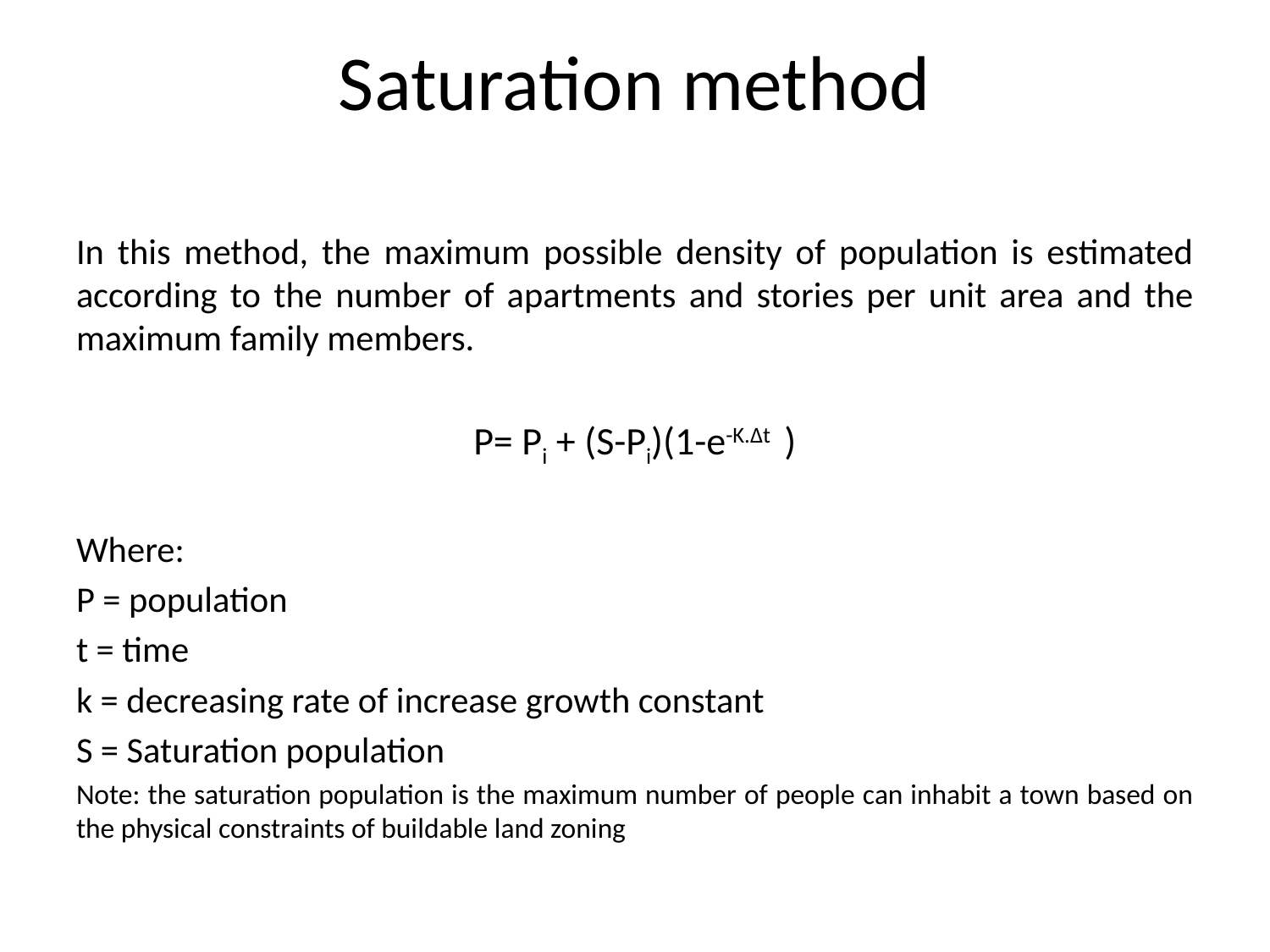

# Saturation method
In this method, the maximum possible density of population is estimated according to the number of apartments and stories per unit area and the maximum family members.

P= Pi + (S-Pi)(1-e-K.∆t  )

Where:
P = population
t = time
k = decreasing rate of increase growth constant
S = Saturation population
Note: the saturation population is the maximum number of people can inhabit a town based on the physical constraints of buildable land zoning